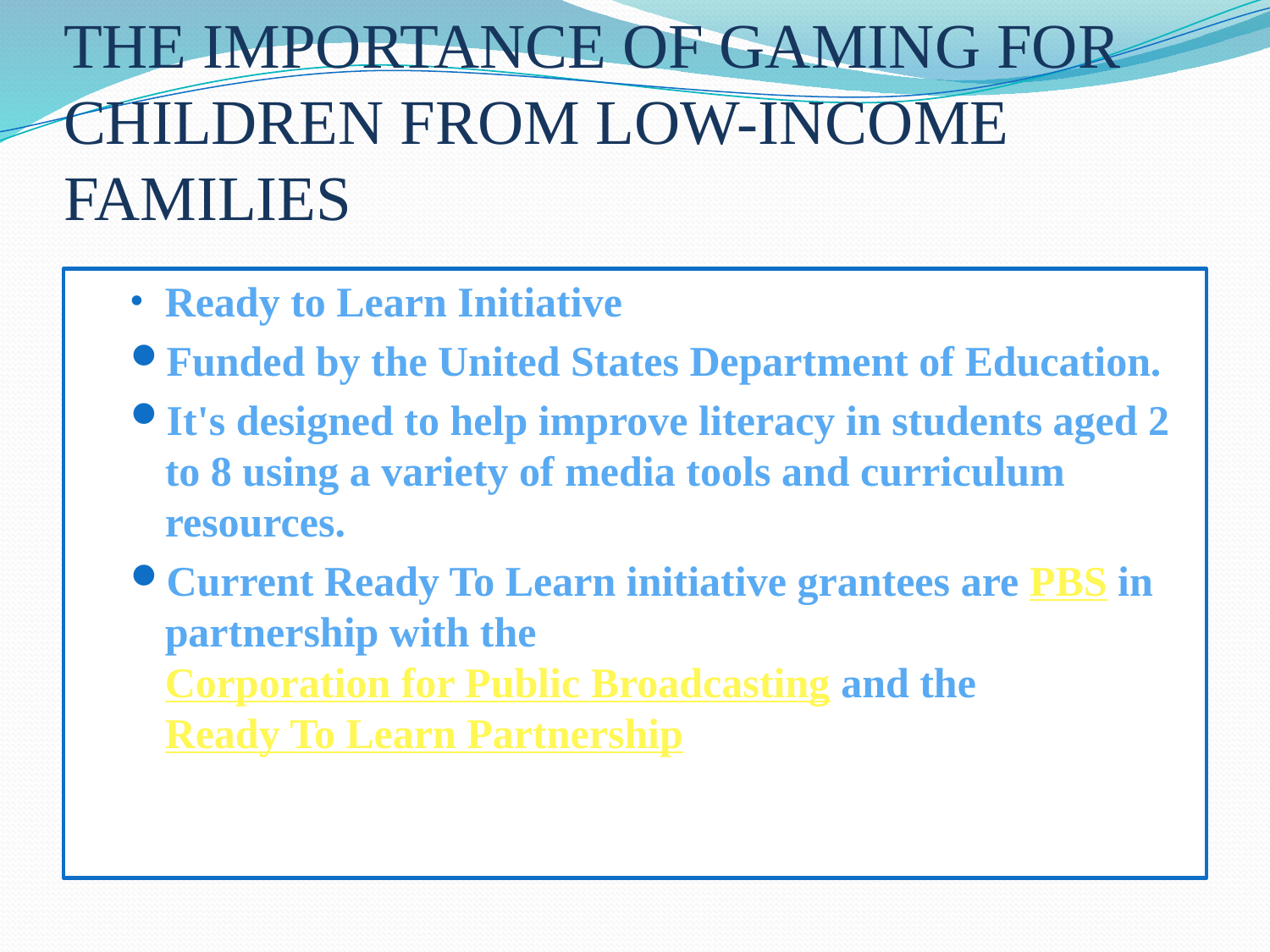

# THE IMPORTANCE OF GAMING FOR CHILDREN FROM LOW-INCOME FAMILIES
Ready to Learn Initiative
Funded by the United States Department of Education.
It's designed to help improve literacy in students aged 2 to 8 using a variety of media tools and curriculum resources.
Current Ready To Learn initiative grantees are PBS in partnership with the Corporation for Public Broadcasting and the Ready To Learn Partnership